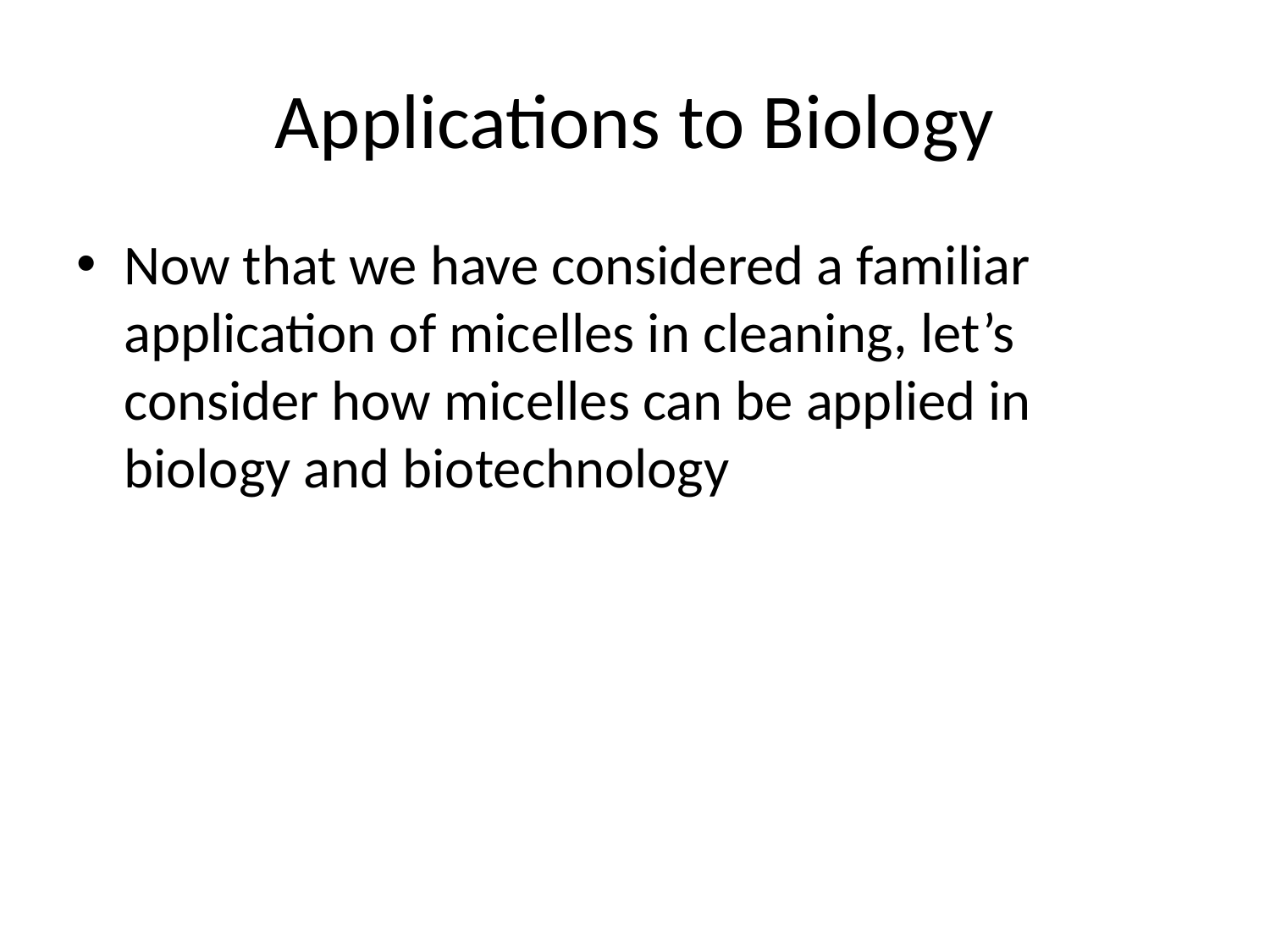

# Applications to Biology
Now that we have considered a familiar application of micelles in cleaning, let’s consider how micelles can be applied in biology and biotechnology